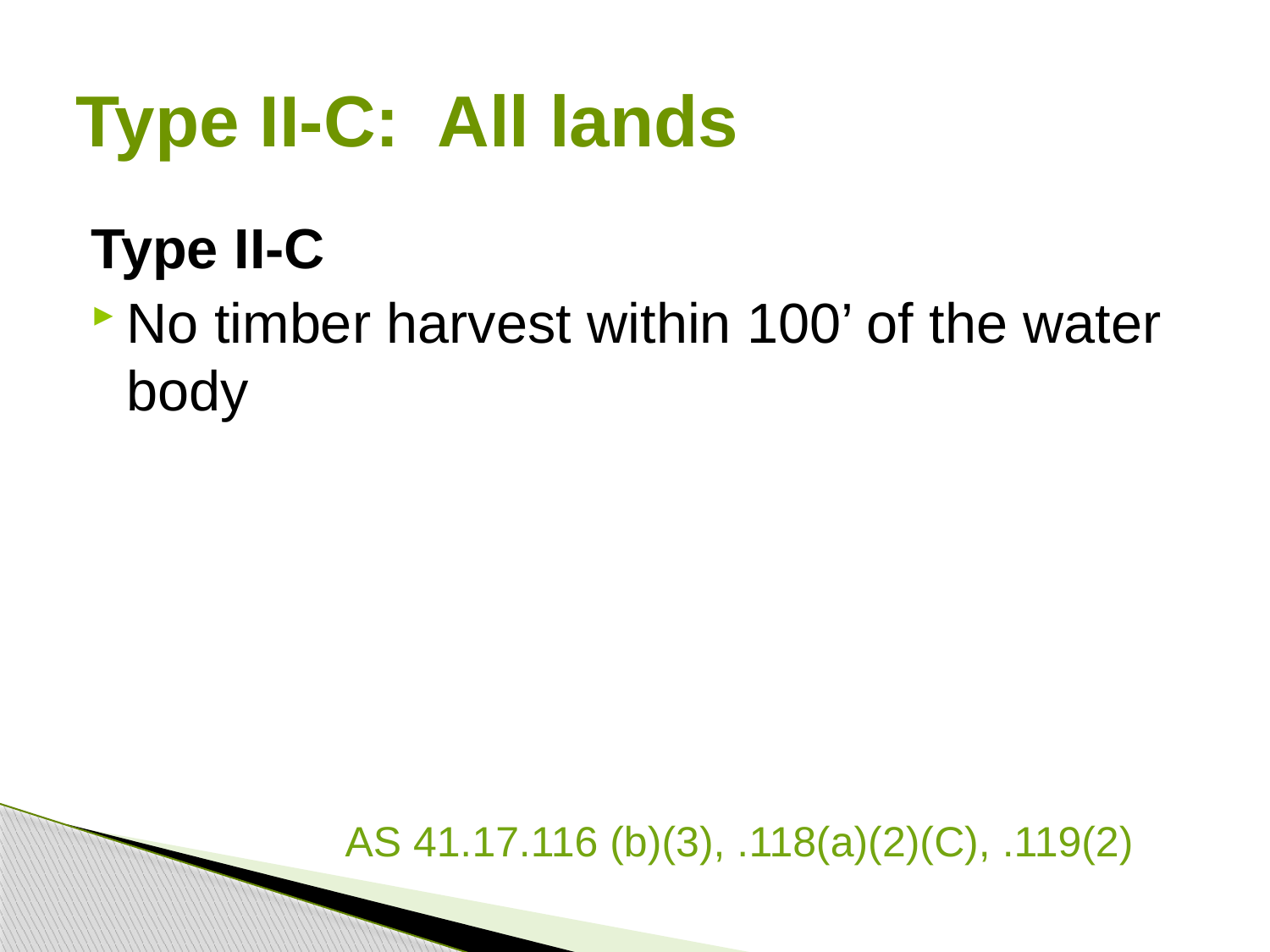

# Type II-C:  All lands
Type II-C
No timber harvest within 100’ of the water body

		AS 41.17.116 (b)(3), .118(a)(2)(C), .119(2)